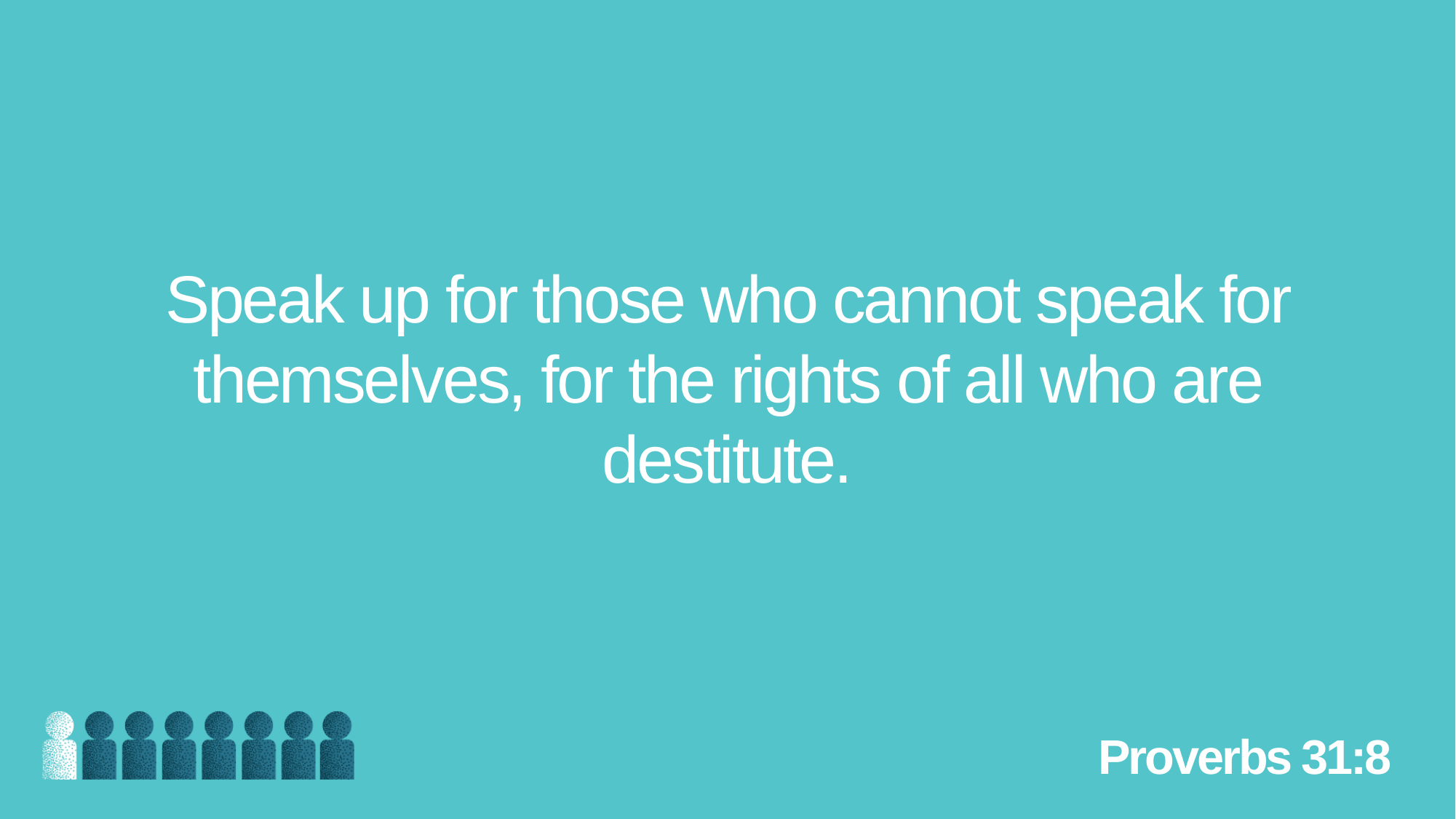

Speak up for those who cannot speak for themselves, for the rights of all who are destitute.
Proverbs 31:8